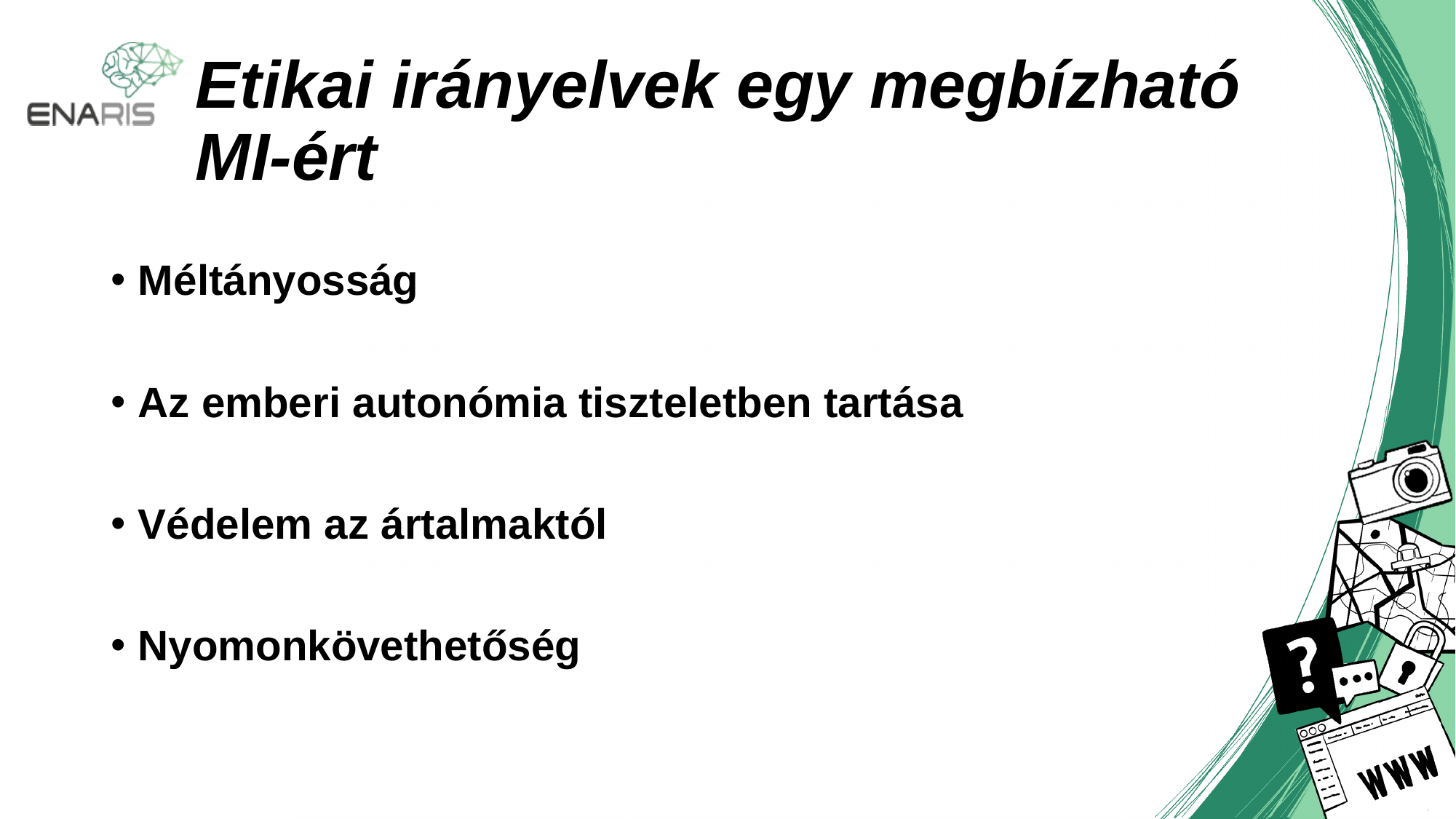

# Etikai irányelvek egy megbízható MI-ért
Méltányosság

Az emberi autonómia tiszteletben tartása

Védelem az ártalmaktól

Nyomonkövethetőség